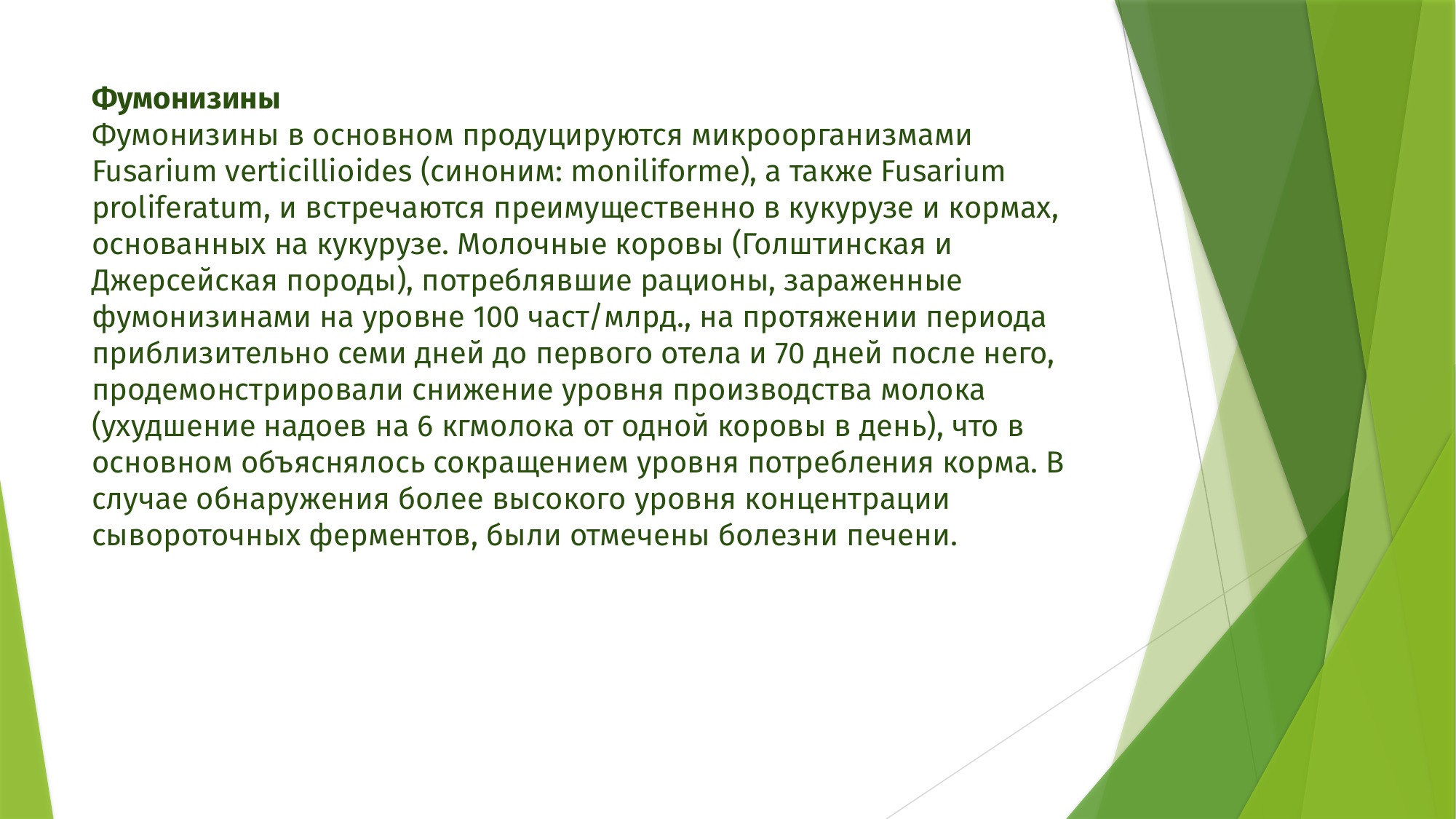

# Фумонизины Фумонизины в основном продуцируются микроорганизмами Fusarium verticillioides (синоним: moniliforme), а также Fusarium proliferatum, и встречаются преимущественно в кукурузе и кормах, основанных на кукурузе. Молочные коровы (Голштинская и Джерсейская породы), потреблявшие рационы, зараженные фумонизинами на уровне 100 част/млрд., на протяжении периода приблизительно семи дней до первого отела и 70 дней после него, продемонстрировали снижение уровня производства молока (ухудшение надоев на 6 кгмолока от одной коровы в день), что в основном объяснялось сокращением уровня потребления корма. В случае обнаружения более высокого уровня концентрации сывороточных ферментов, были отмечены болезни печени.